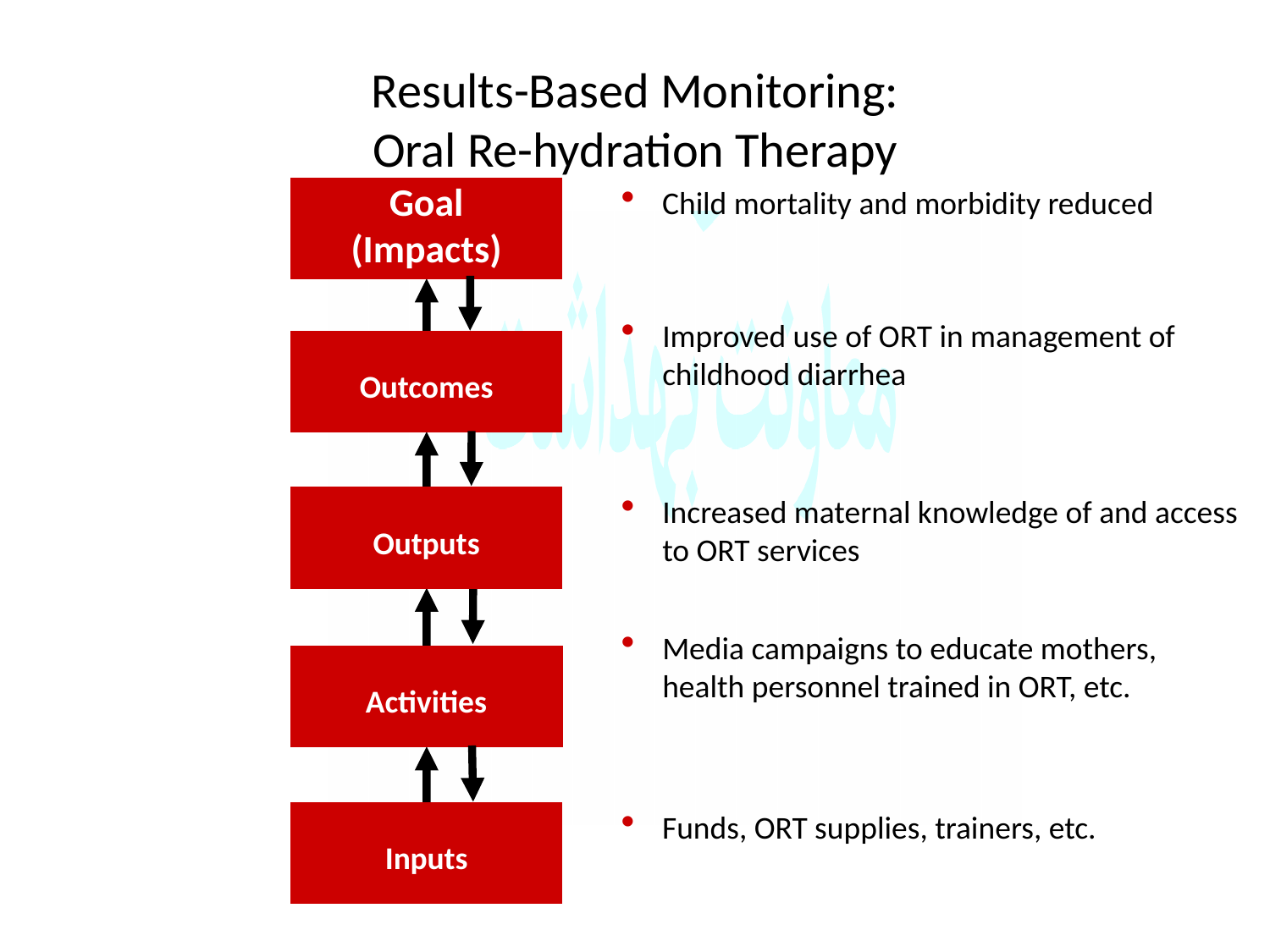

# Results-Based Monitoring: Oral Re-hydration Therapy
Child mortality and morbidity reduced

Goal
(Impacts)

Improved use of ORT in management of childhood diarrhea

Outcomes

Increased maternal knowledge of and access to ORT services

Outputs

Media campaigns to educate mothers, health personnel trained in ORT, etc.

Activities

Funds, ORT supplies, trainers, etc.

Inputs